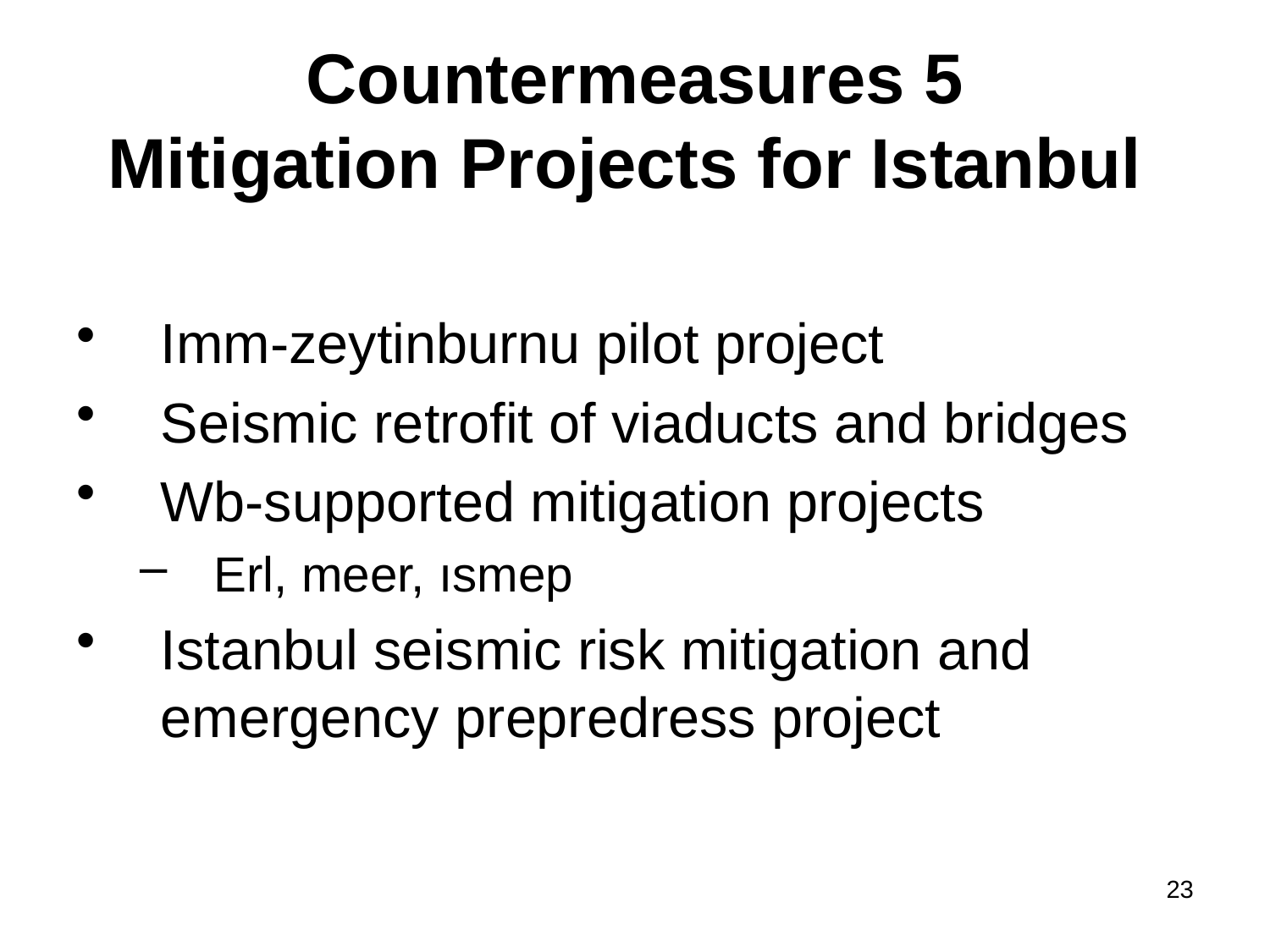

# Countermeasures 5 Mitigation Projects for Istanbul

Imm-zeytinburnu pilot project
Seismic retrofit of viaducts and bridges
Wb-supported mitigation projects
Erl, meer, ısmep
Istanbul seismic risk mitigation and emergency prepredress project
23